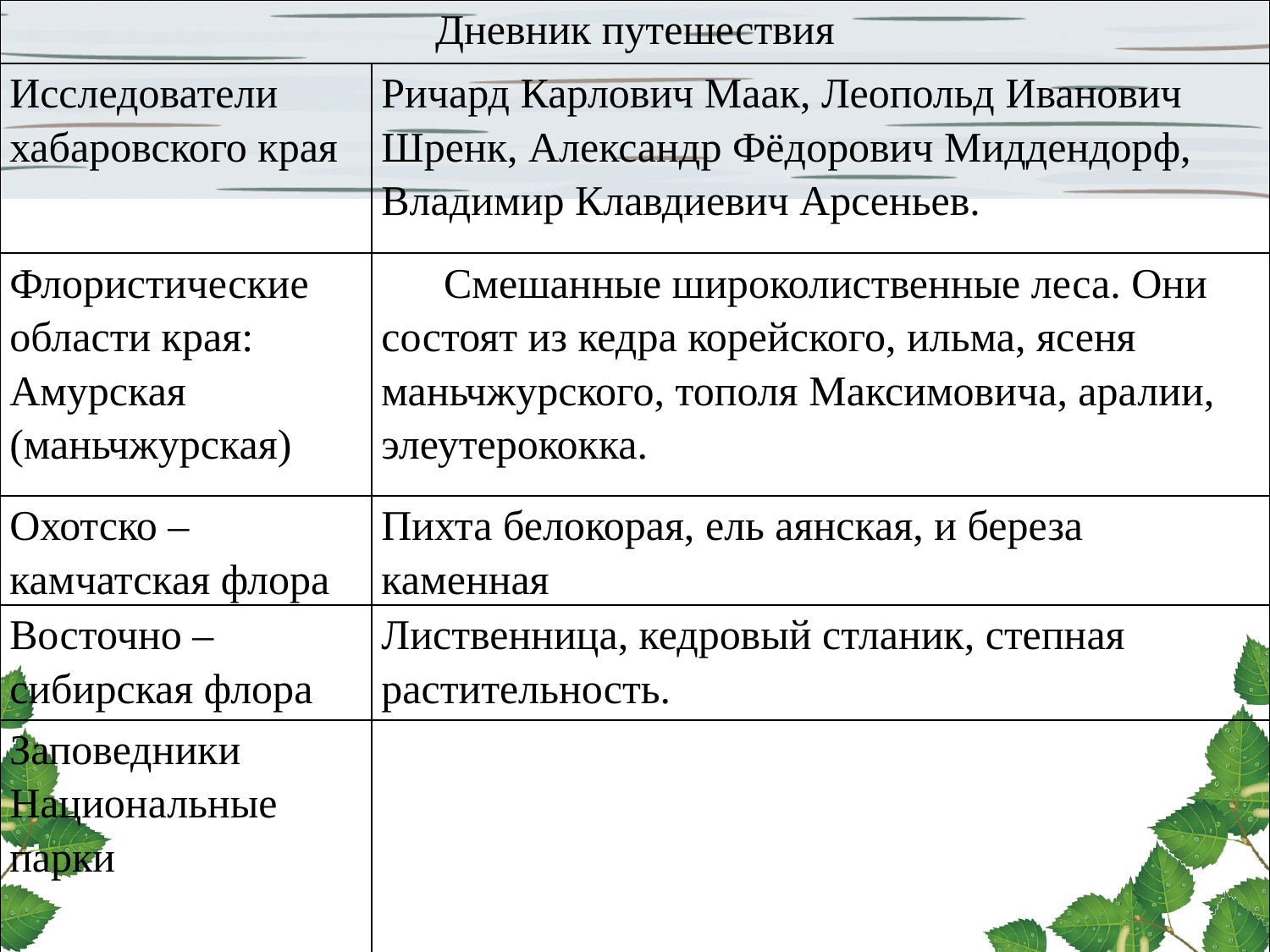

| Дневник путешествия |  |
| --- | --- |
| Исследователи хабаровского края | Ричард Карлович Маак, Леопольд Иванович Шренк, Александр Фёдорович Миддендорф, Владимир Клавдиевич Арсеньев. |
| Флористические области края: Амурская (маньчжурская) | Смешанные широколиственные леса. Они состоят из кедра корейского, ильма, ясеня маньчжурского, тополя Максимовича, аралии, элеутерококка. |
| Охотско – камчатская флора | Пихта белокорая, ель аянская, и береза каменная |
| Восточно – сибирская флора | Лиственница, кедровый стланик, степная растительность. |
| Заповедники Национальные парки |  |